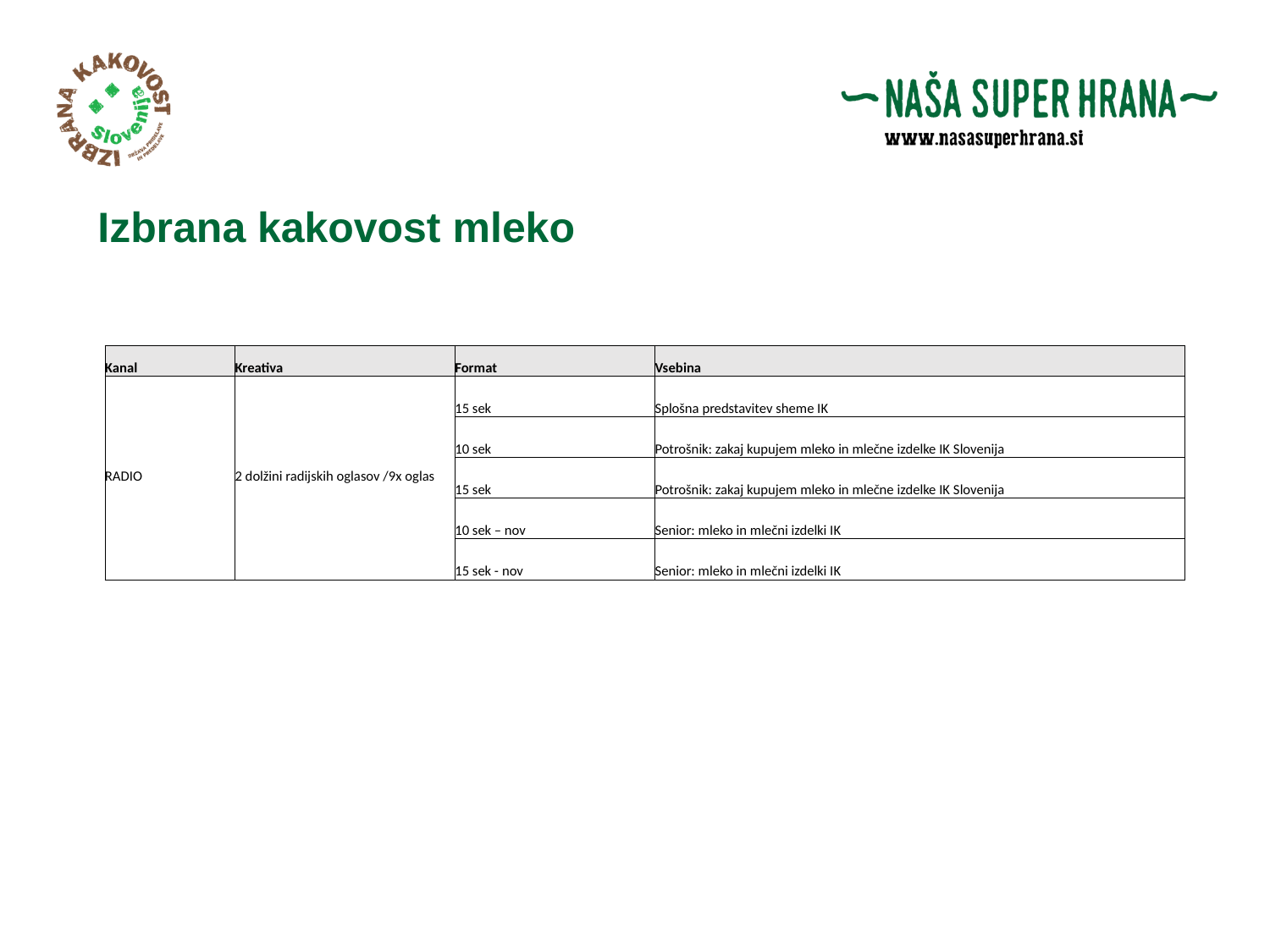

# Izbrana kakovost mleko

| Kanal | Kreativa | Format | Vsebina |
| --- | --- | --- | --- |
| RADIO | 2 dolžini radijskih oglasov /9x oglas | 15 sek | Splošna predstavitev sheme IK |
|  |  | 10 sek | Potrošnik: zakaj kupujem mleko in mlečne izdelke IK Slovenija |
|  |  | 15 sek | Potrošnik: zakaj kupujem mleko in mlečne izdelke IK Slovenija |
|  |  | 10 sek – nov | Senior: mleko in mlečni izdelki IK |
|  |  | 15 sek - nov | Senior: mleko in mlečni izdelki IK |